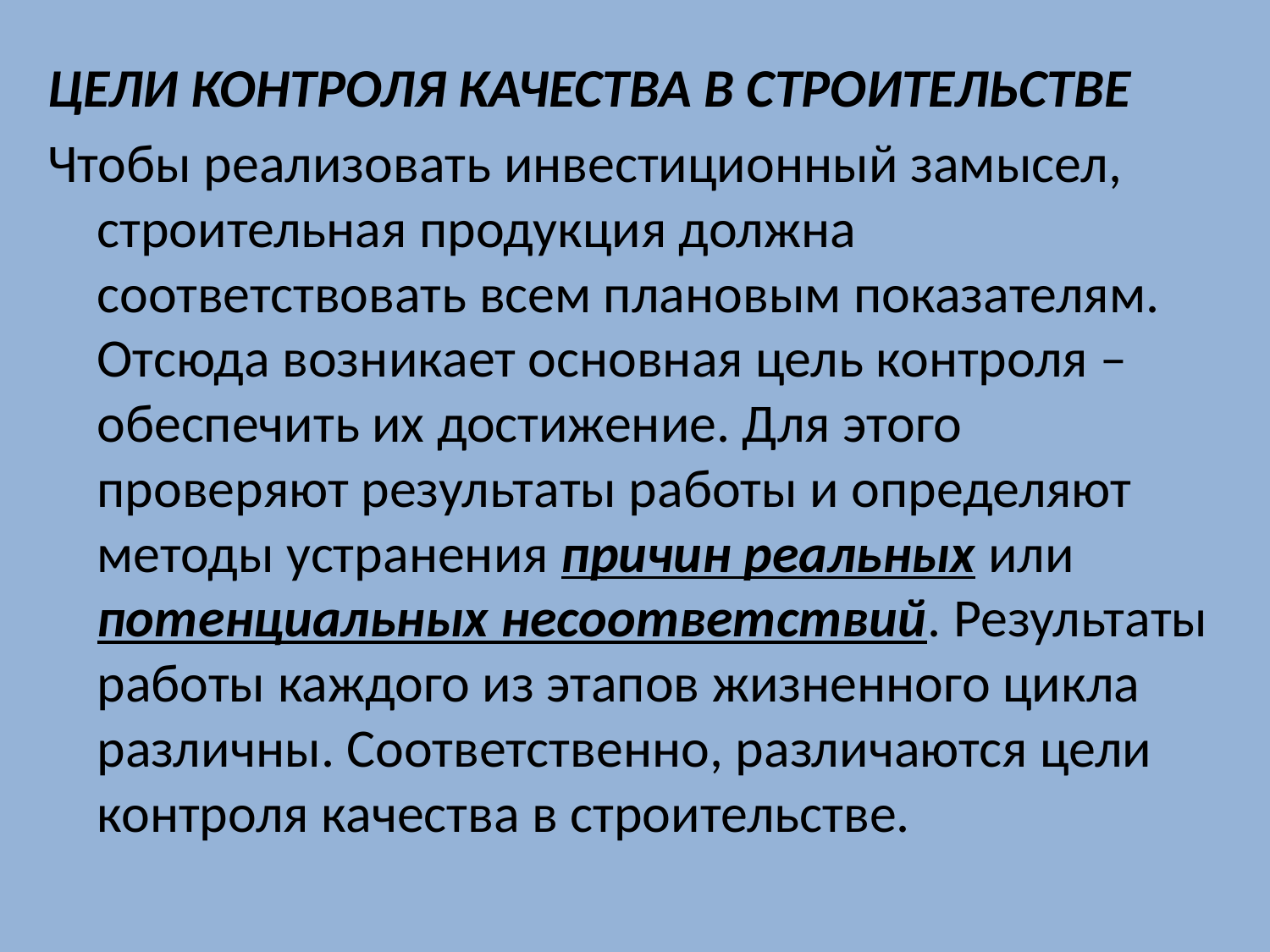

ЦЕЛИ КОНТРОЛЯ КАЧЕСТВА В СТРОИТЕЛЬСТВЕ
Чтобы реализовать инвестиционный замысел, строительная продукция должна соответствовать всем плановым показателям. Отсюда возникает основная цель контроля – обеспечить их достижение. Для этого проверяют результаты работы и определяют методы устранения причин реальных или потенциальных несоответствий. Результаты работы каждого из этапов жизненного цикла различны. Соответственно, различаются цели контроля качества в строительстве.